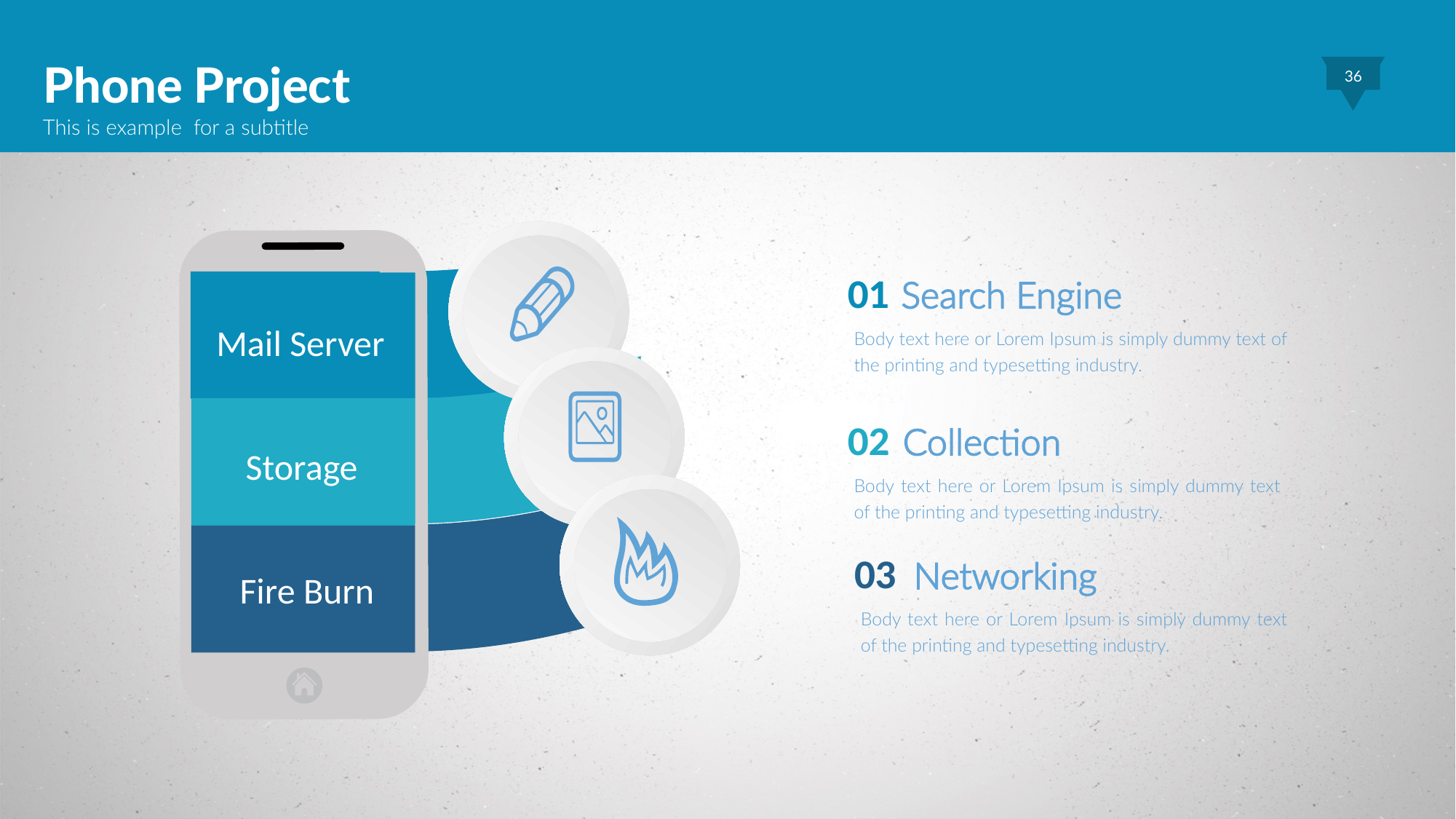

Phone Project
This is example  for a subtitle

36

01
Search Engine
Body text here or Lorem Ipsum is simply dummy text of the printing and typesetting industry.
Mail Server

02
Collection
Body text here or Lorem Ipsum is simply dummy text of the printing and typesetting industry.
Storage

03
Networking
Body text here or Lorem Ipsum is simply dummy text of the printing and typesetting industry.
Fire Burn